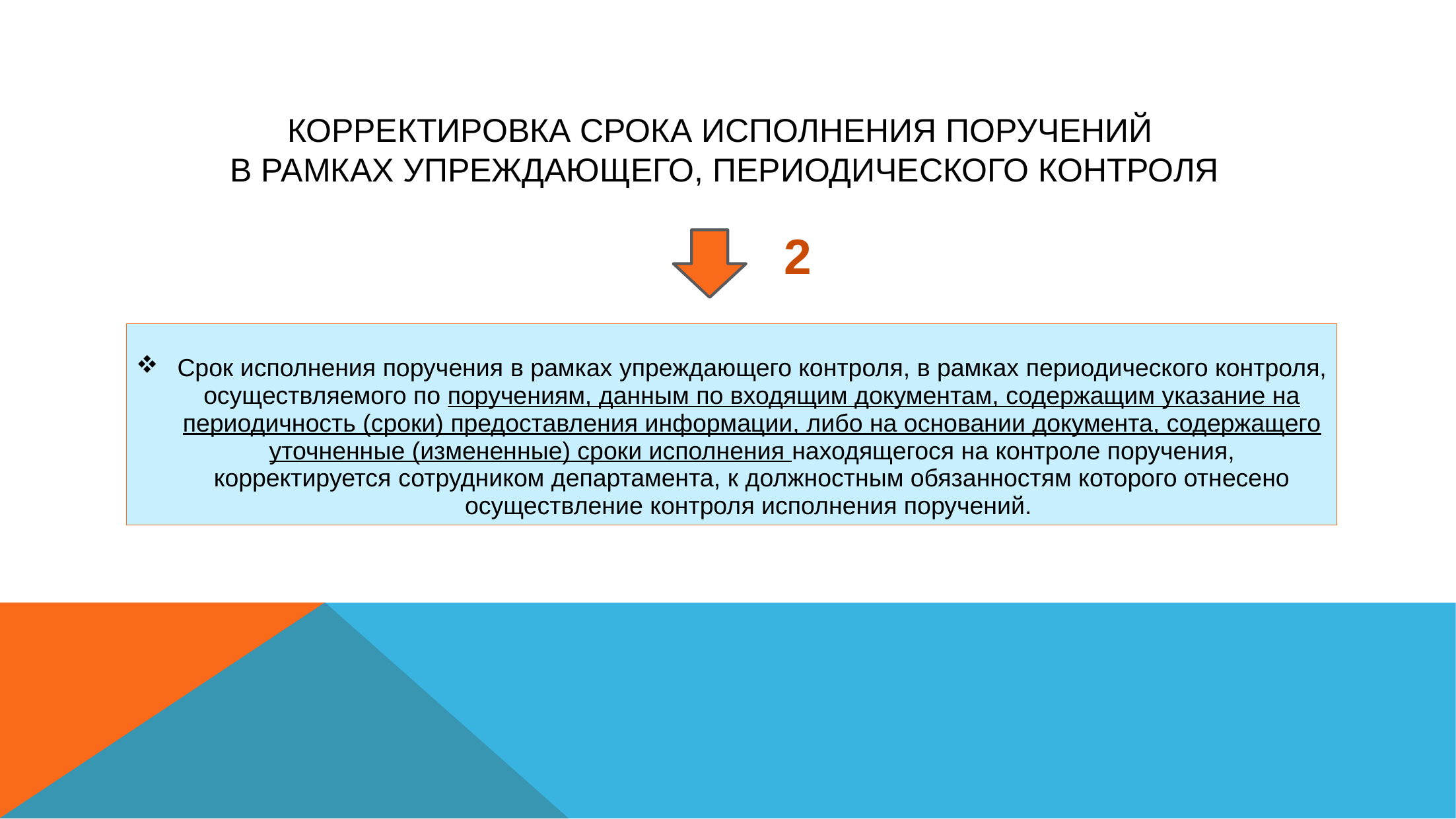

# корректировка срока исполнения поручений в рамках упреждающего, периодического контроля
2

Срок исполнения поручения в рамках упреждающего контроля, в рамках периодического контроля, осуществляемого по поручениям, данным по входящим документам, содержащим указание на периодичность (сроки) предоставления информации, либо на основании документа, содержащего уточненные (измененные) сроки исполнения находящегося на контроле поручения, корректируется сотрудником департамента, к должностным обязанностям которого отнесено осуществление контроля исполнения поручений.